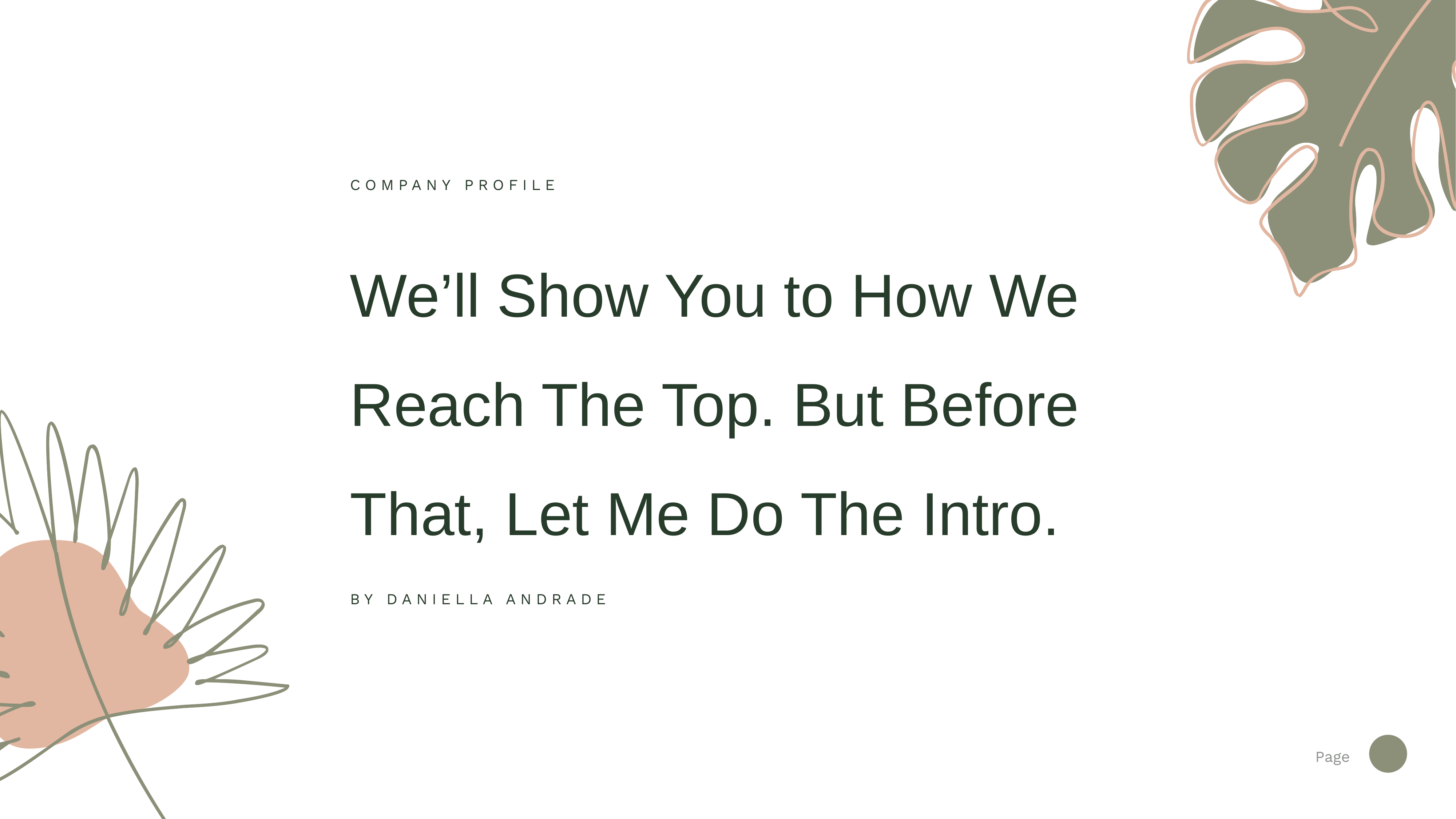

COMPANY PROFILE
We’ll Show You to How We Reach The Top. But Before That, Let Me Do The Intro.

BY DANIELLA ANDRADE

Page
2